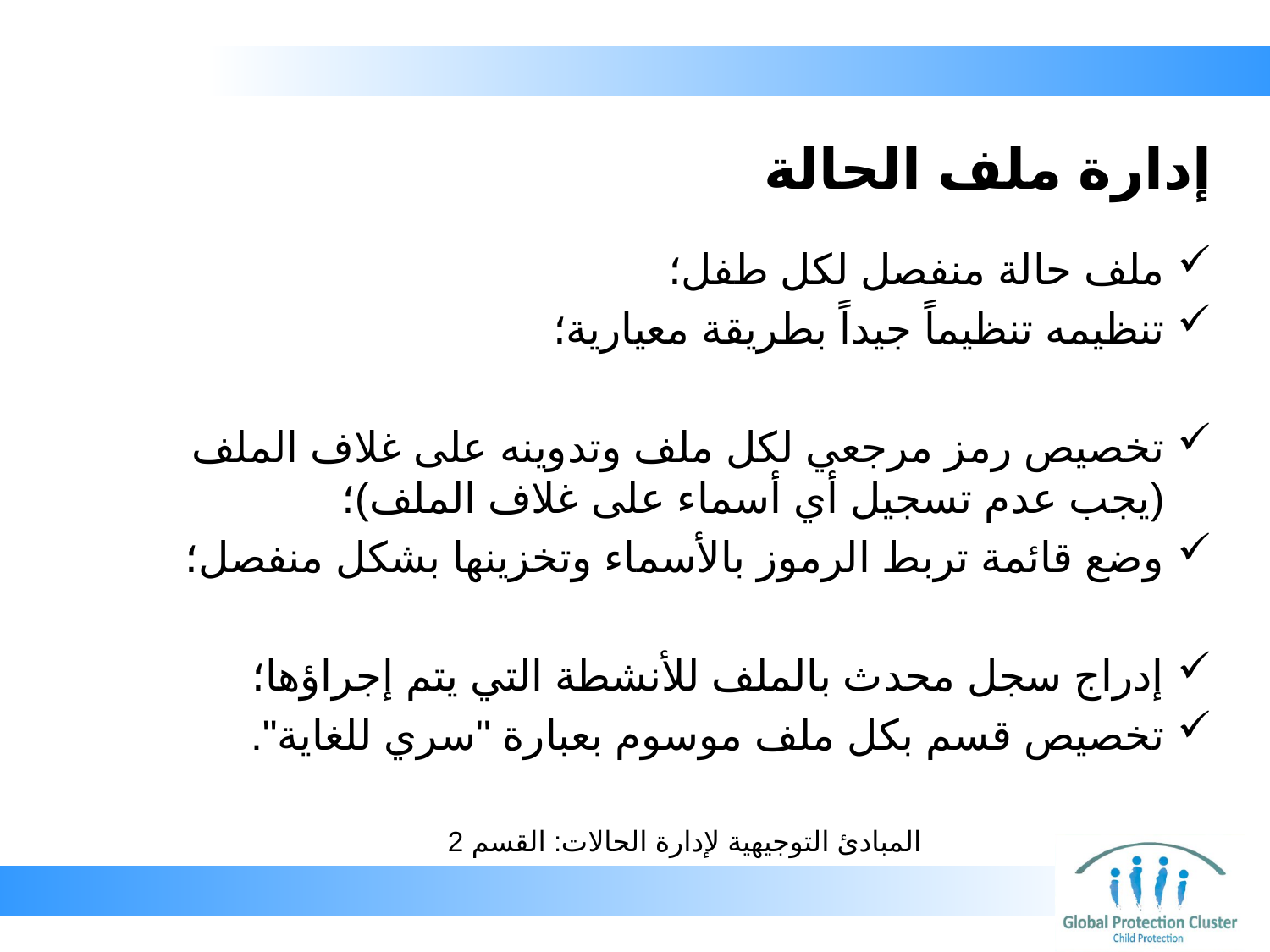

# إدارة ملف الحالة
ملف حالة منفصل لكل طفل؛
تنظيمه تنظيماً جيداً بطريقة معيارية؛

تخصيص رمز مرجعي لكل ملف وتدوينه على غلاف الملف
(يجب عدم تسجيل أي أسماء على غلاف الملف)؛
وضع قائمة تربط الرموز بالأسماء وتخزينها بشكل منفصل؛

إدراج سجل محدث بالملف للأنشطة التي يتم إجراؤها؛
تخصيص قسم بكل ملف موسوم بعبارة "سري للغاية".

المبادئ التوجيهية لإدارة الحالات: القسم 2